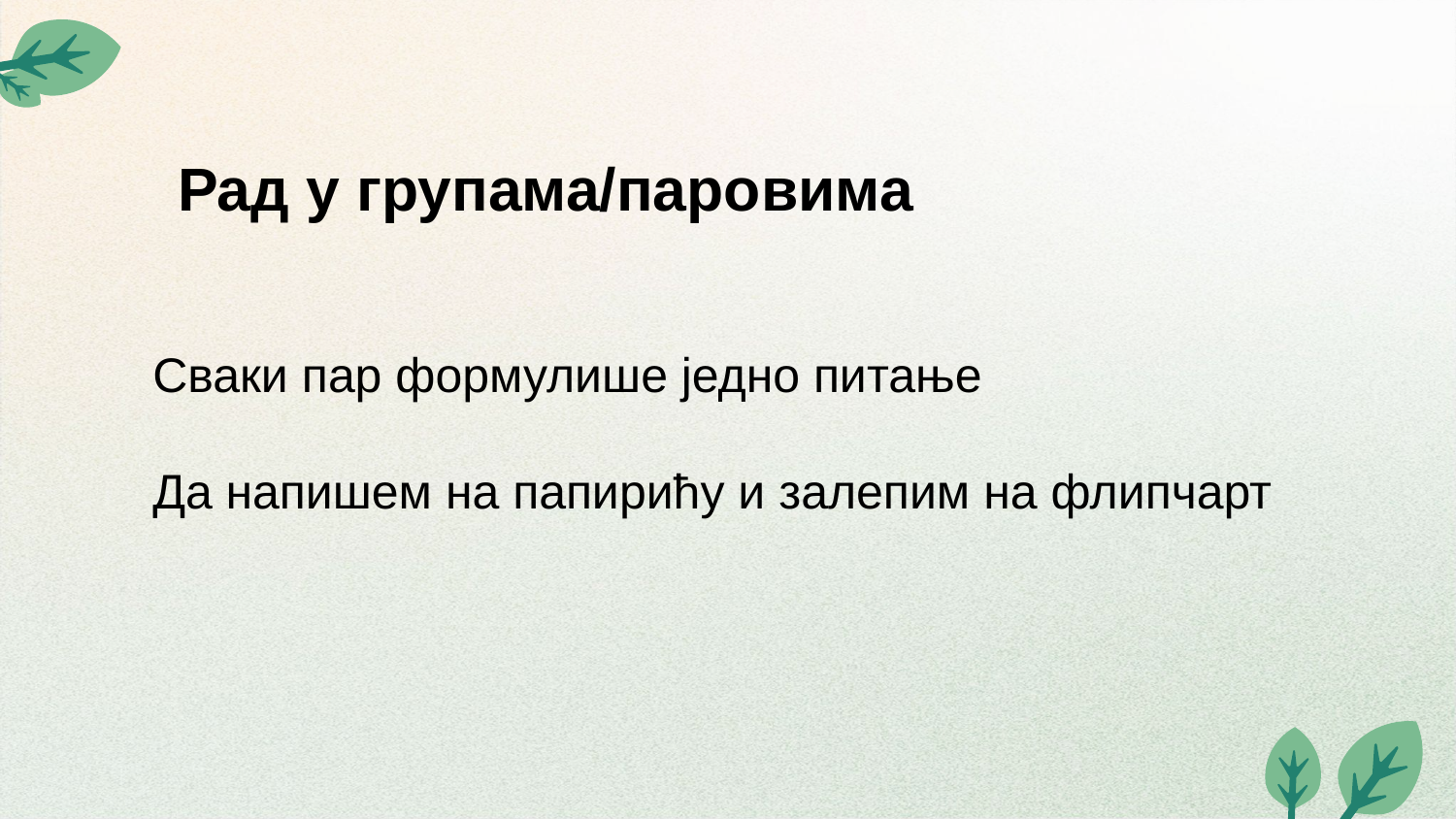

# Рад у групама/паровима
Сваки пар формулише једно питање

Да напишем на папирићу и залепим на флипчарт